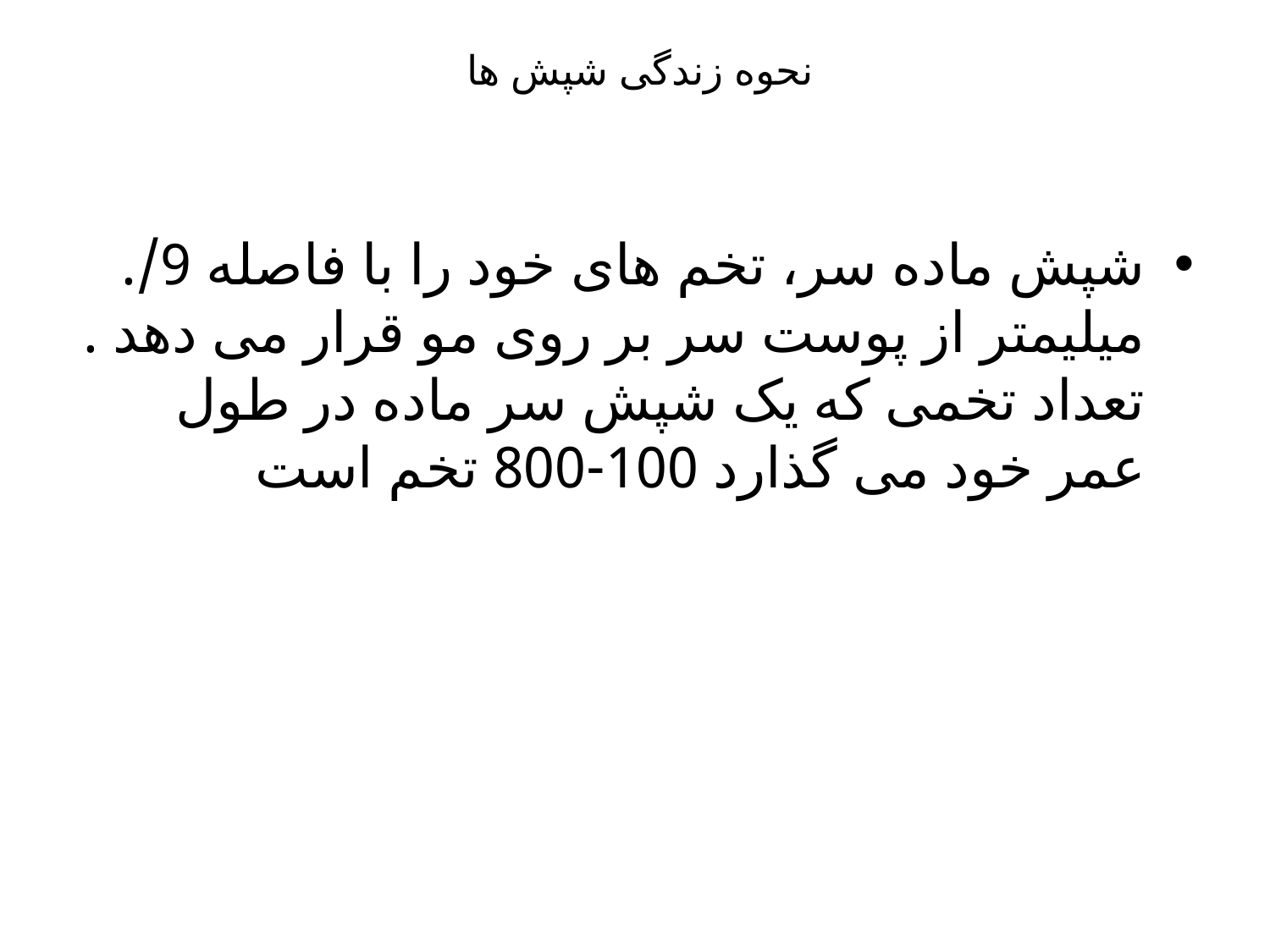

# نحوه زندگی شپش ها
شپش ماده سر، تخم های خود را با فاصله 9/. میلیمتر از پوست سر بر روی مو قرار می دهد . تعداد تخمی که یک شپش سر ماده در طول عمر خود می گذارد 100-800 تخم است